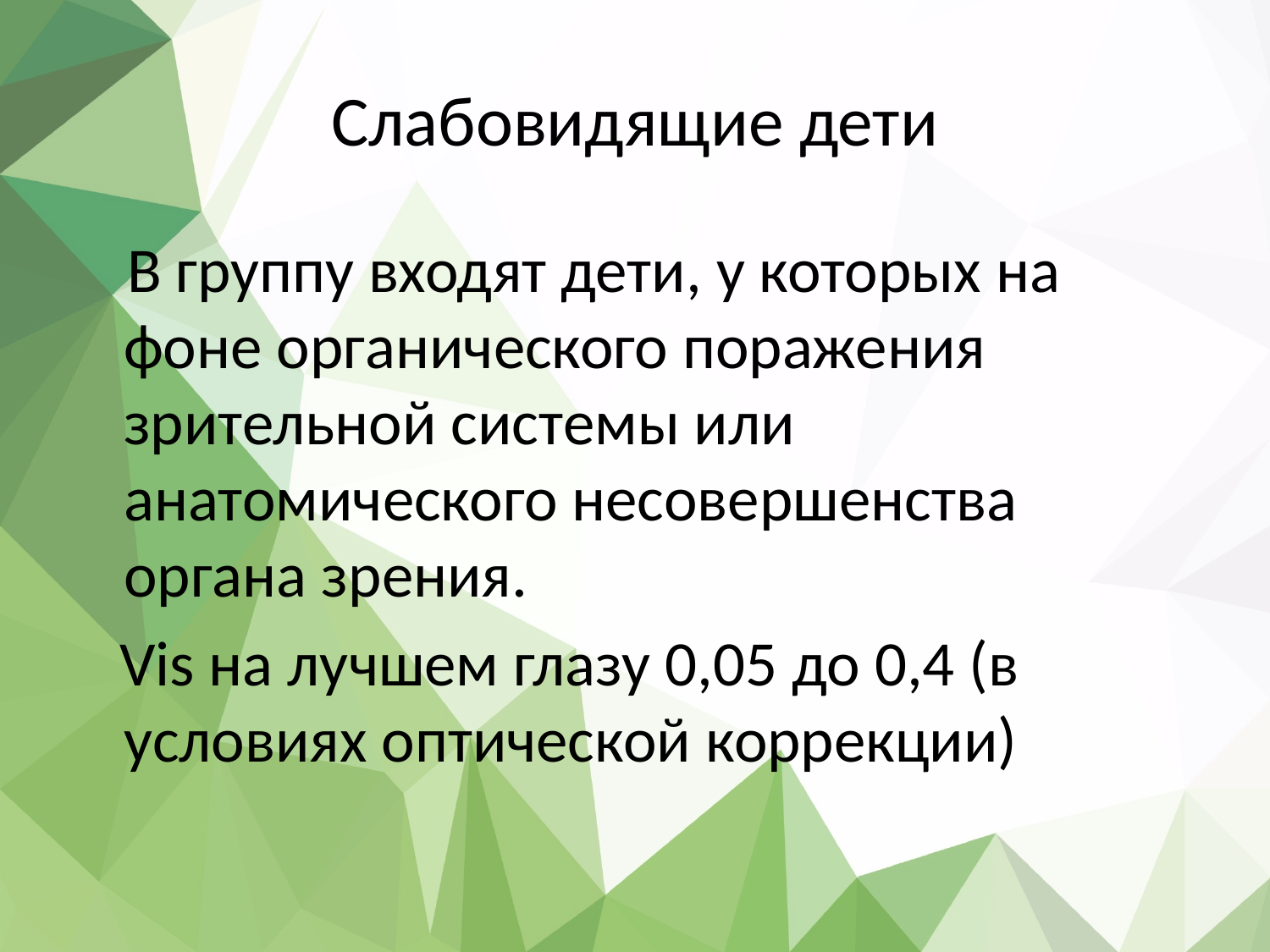

# Слабовидящие дети
    В группу входят дети, у которых на фоне органического поражения зрительной системы или анатомического несовершенства органа зрения.
   Vis на лучшем глазу 0,05 до 0,4 (в условиях оптической коррекции)